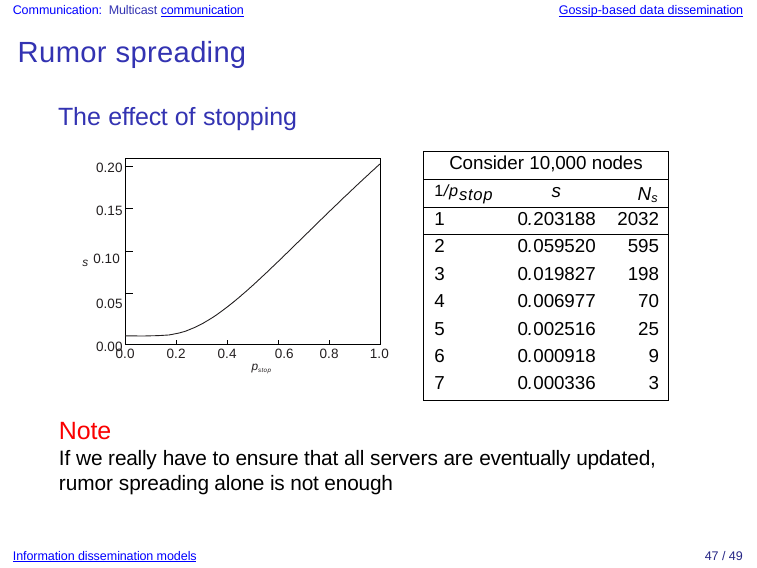

Communication: Multicast communication
Gossip-based data dissemination
Rumor spreading
The effect of stopping
| Consider 10,000 nodes |  |  |
| --- | --- | --- |
| 1/pstop | s | Ns |
| 1 | 0.203188 | 2032 |
| 2 | 0.059520 | 595 |
| 3 | 0.019827 | 198 |
| 4 | 0.006977 | 70 |
| 5 | 0.002516 | 25 |
| 6 | 0.000918 | 9 |
| 7 | 0.000336 | 3 |
0.20

0.15

s 0.10

0.05

0.00

0.0
0.2
0.4	0.6
pstop
0.8
1.0
Note
If we really have to ensure that all servers are eventually updated,  rumor spreading alone is not enough
Information dissemination models
47 / 49